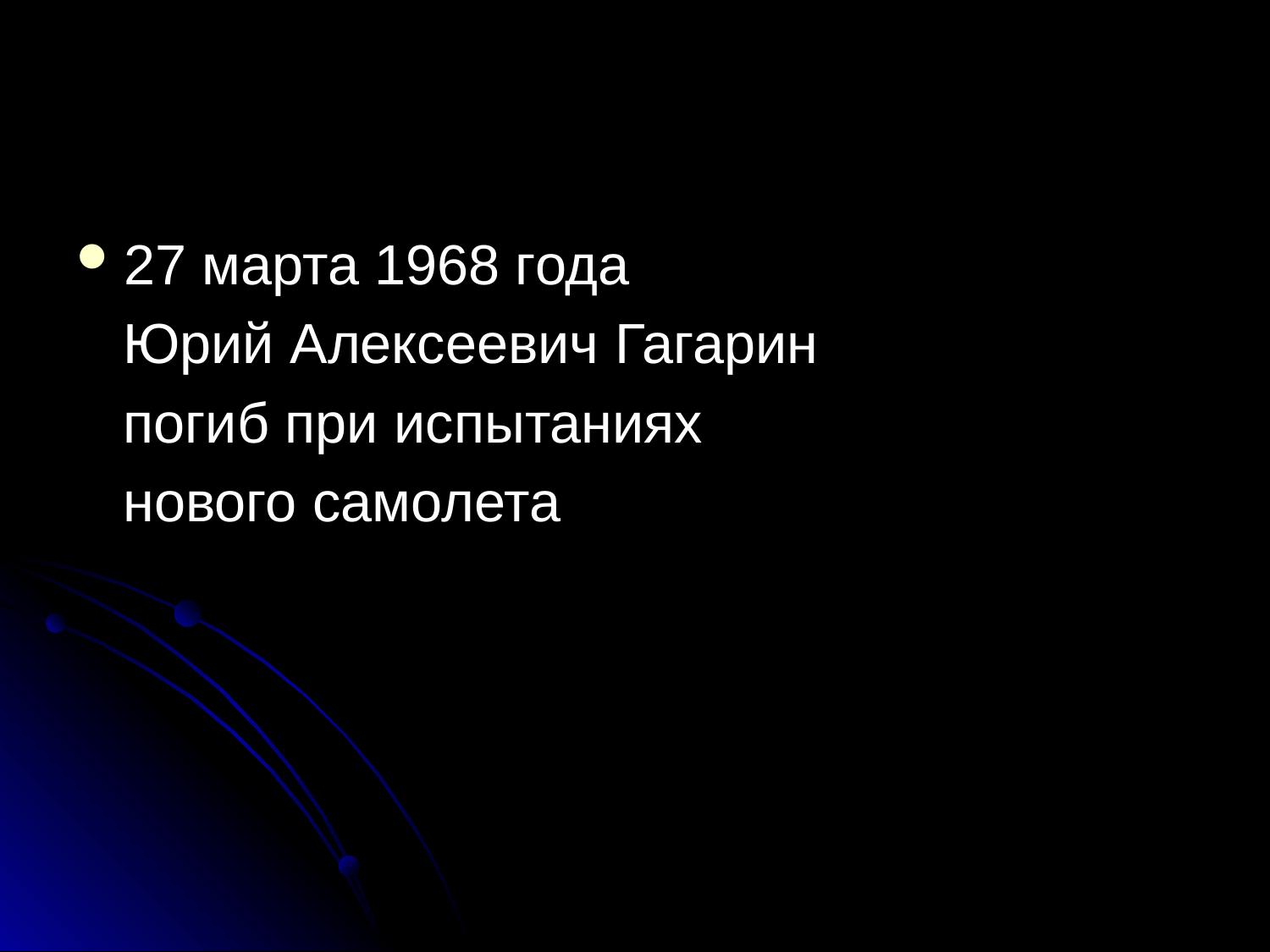

#
27 марта 1968 года
   Юрий Алексеевич Гагарин
   погиб при испытаниях
   нового самолета